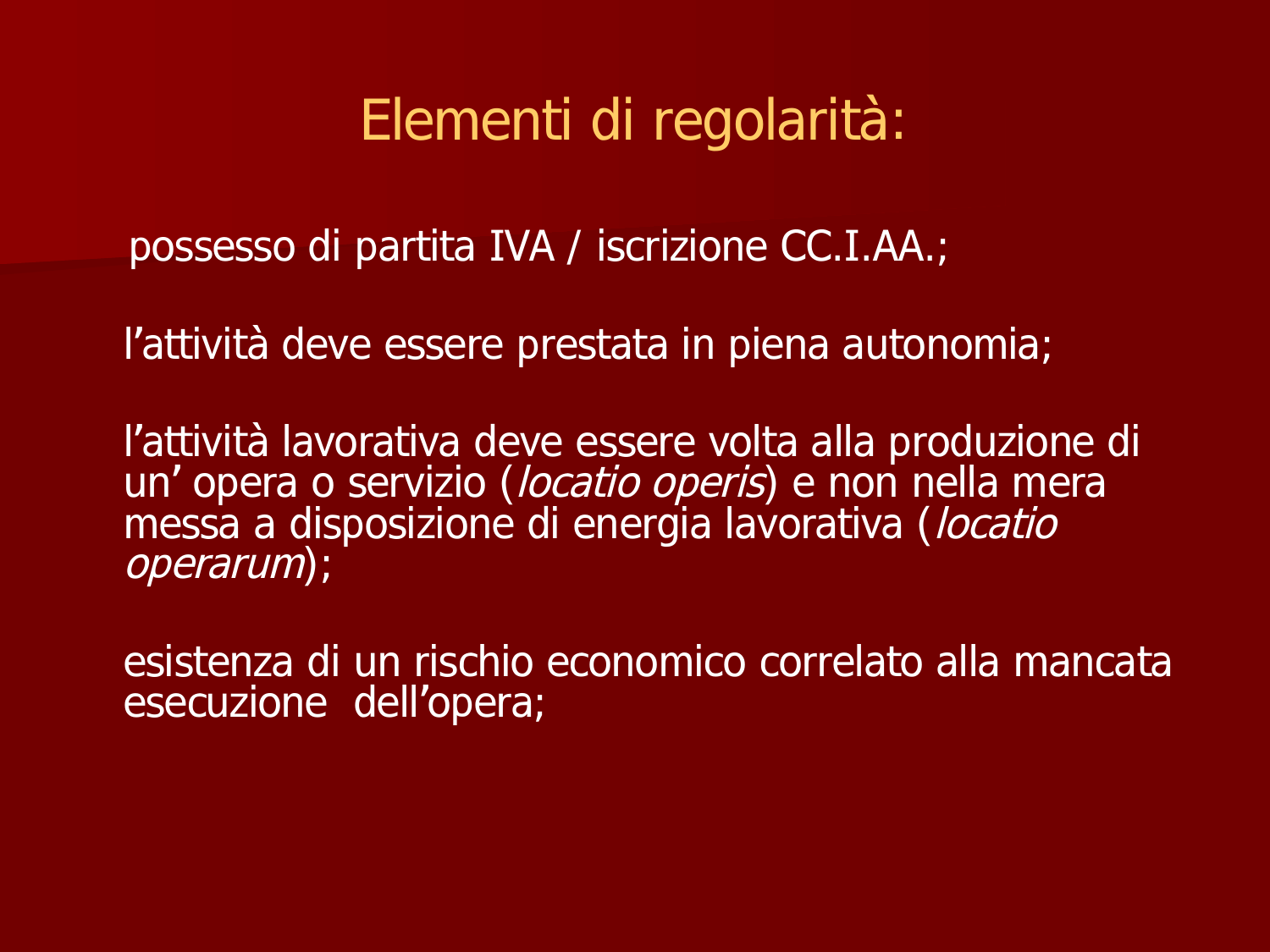

# Elementi di regolarità:
    possesso di partita IVA / iscrizione CC.I.AA.;

	l’attività deve essere prestata in piena autonomia;

	l’attività lavorativa deve essere volta alla produzione di un’ opera o servizio (locatio operis) e non nella mera messa a disposizione di energia lavorativa (locatio operarum);

	esistenza di un rischio economico correlato alla mancata esecuzione  dell’opera;